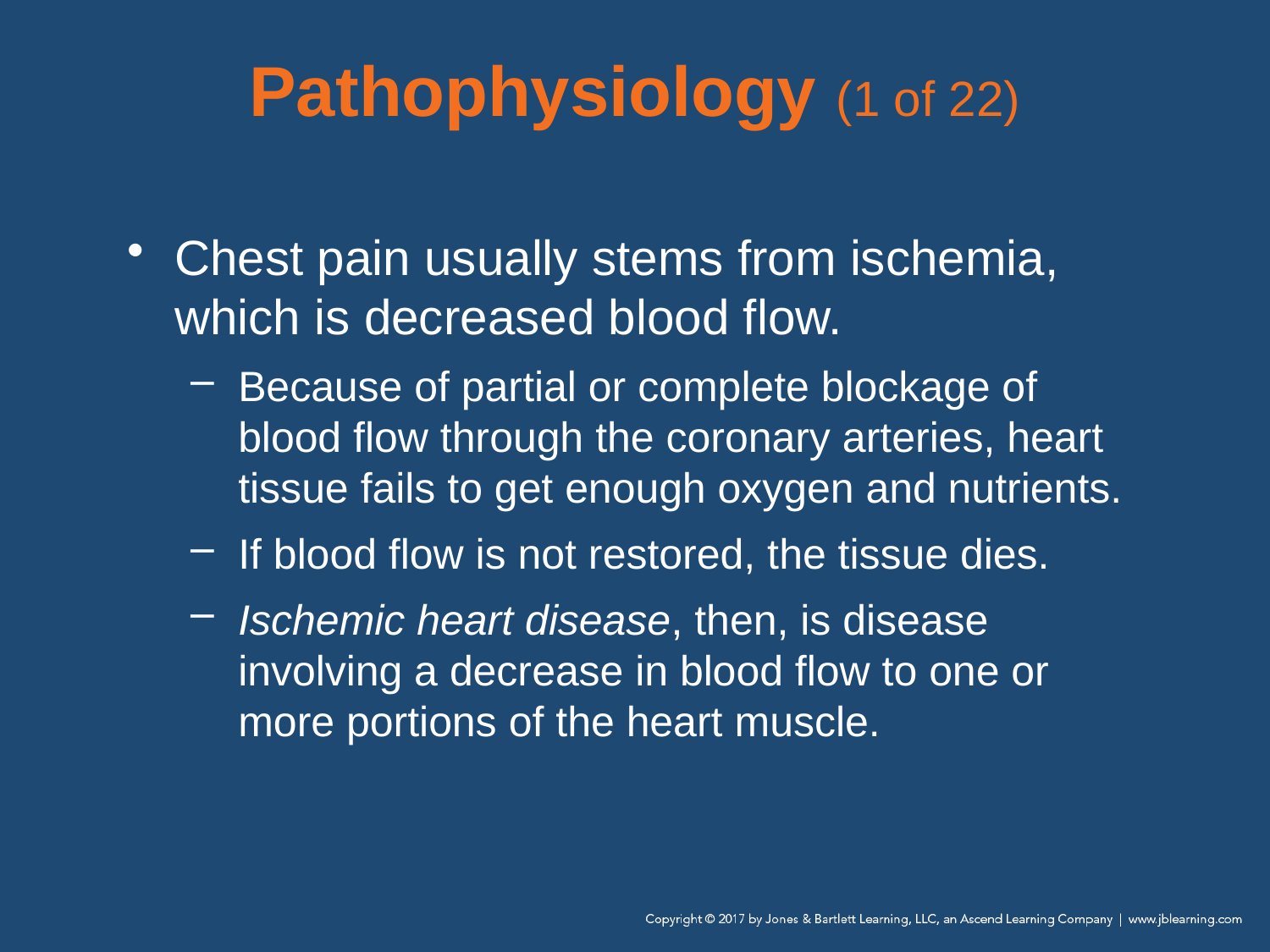

# Pathophysiology (1 of 22)
Chest pain usually stems from ischemia, which is decreased blood flow.
Because of partial or complete blockage of blood flow through the coronary arteries, heart tissue fails to get enough oxygen and nutrients.
If blood flow is not restored, the tissue dies.
Ischemic heart disease, then, is disease involving a decrease in blood flow to one or more portions of the heart muscle.